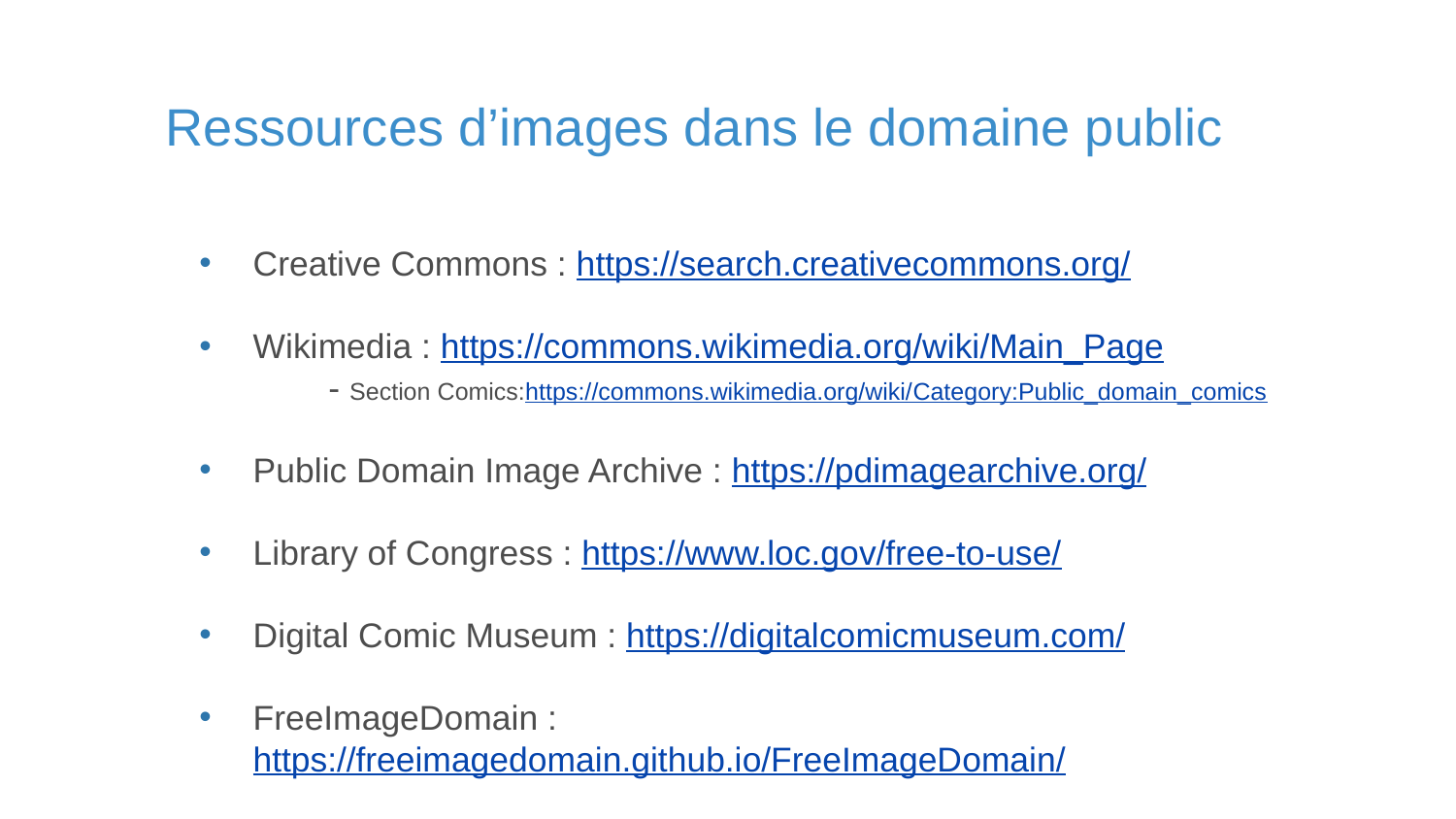

# Ressources d’images dans le domaine public
Creative Commons : https://search.creativecommons.org/

Wikimedia : https://commons.wikimedia.org/wiki/Main_Page
        - Section Comics:https://commons.wikimedia.org/wiki/Category:Public_domain_comics

Public Domain Image Archive : https://pdimagearchive.org/

Library of Congress : https://www.loc.gov/free-to-use/

Digital Comic Museum : https://digitalcomicmuseum.com/

FreeImageDomain : https://freeimagedomain.github.io/FreeImageDomain/